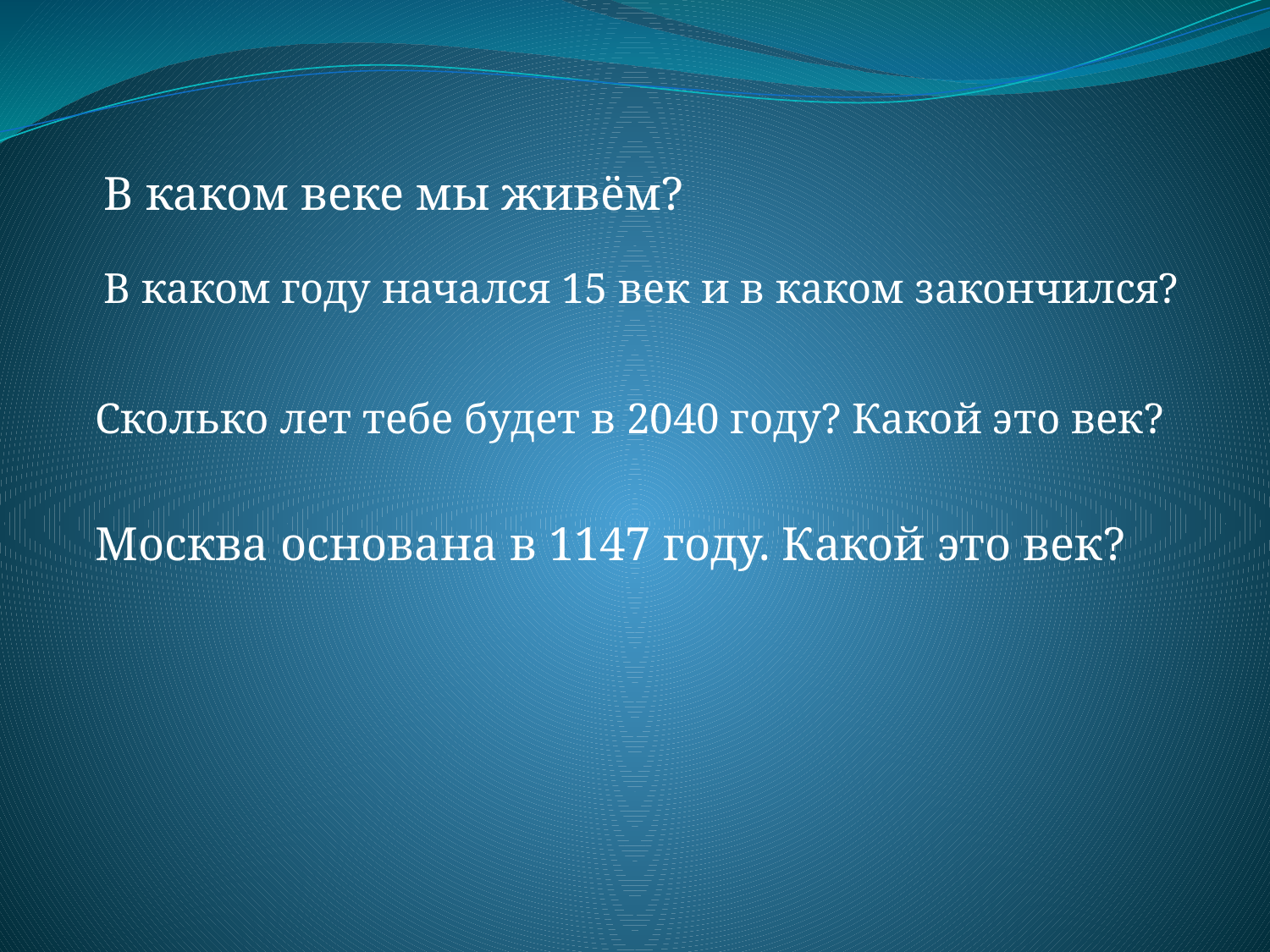

В каком веке мы живём?
В каком году начался 15 век и в каком закончился?
Сколько лет тебе будет в 2040 году? Какой это век?
Москва основана в 1147 году. Какой это век?